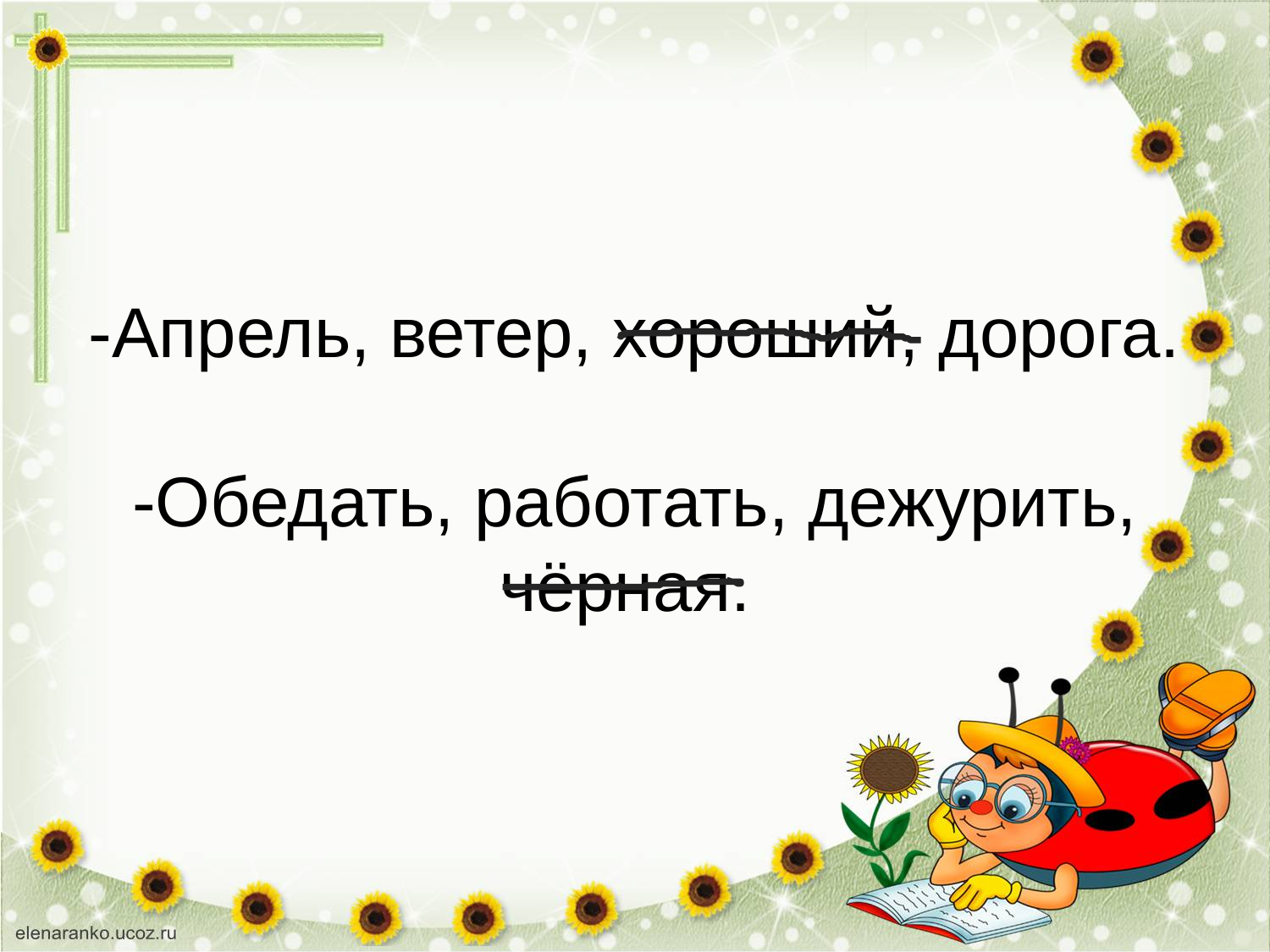

# -Апрель, ветер, хороший, дорога. -Обедать, работать, дежурить, чёрная.